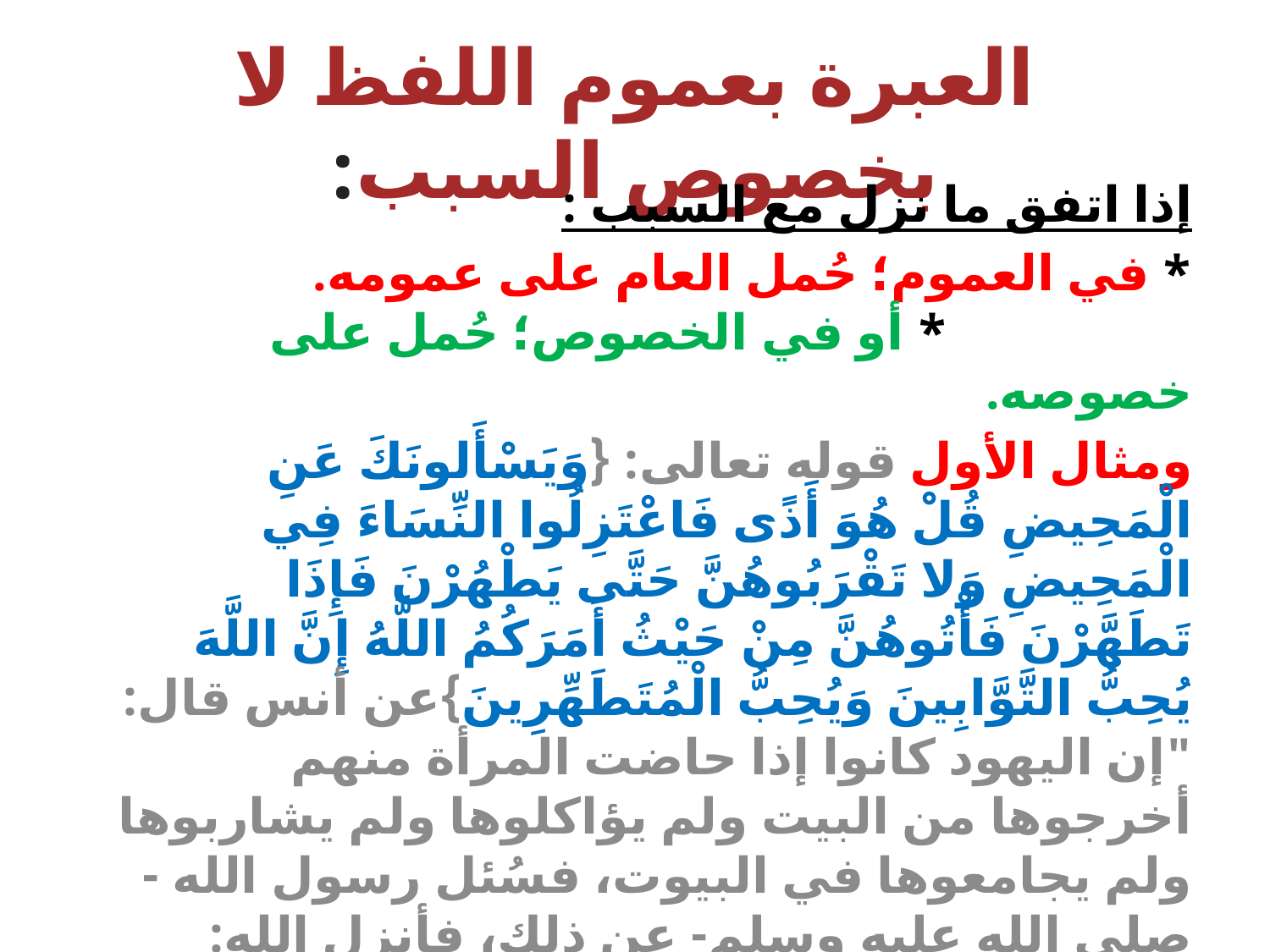

# العبرة بعموم اللفظ لا بخصوص السبب:
إذا اتفق ما نزل مع السبب :
* في العموم؛ حُمل العام على عمومه.                                   * أو في الخصوص؛ حُمل على خصوصه.
ومثال الأول قوله تعالى: {وَيَسْأَلونَكَ عَنِ الْمَحِيضِ قُلْ هُوَ أَذًى فَاعْتَزِلُوا النِّسَاءَ فِي الْمَحِيضِ وَلا تَقْرَبُوهُنَّ حَتَّى يَطْهُرْنَ فَإِذَا تَطَهَّرْنَ فَأْتُوهُنَّ مِنْ حَيْثُ أَمَرَكُمُ اللَّهُ إِنَّ اللَّهَ يُحِبُّ التَّوَّابِينَ وَيُحِبُّ الْمُتَطَهِّرِينَ}عن أنس قال: "إن اليهود كانوا إذا حاضت المرأة منهم أخرجوها من البيت ولم يؤاكلوها ولم يشاربوها ولم يجامعوها في البيوت، فسُئل رسول الله -صلى الله عليه وسلم- عن ذلك، فأنزل الله: {وَيَسْأَلونَكَ عَنِ الْمَحِيضِ} .. الآية، فقال رسول الله, صلى الله عليه وسلم: "جامعوهن في البيوت، واصنعوا كل شيء إلا النكاح"